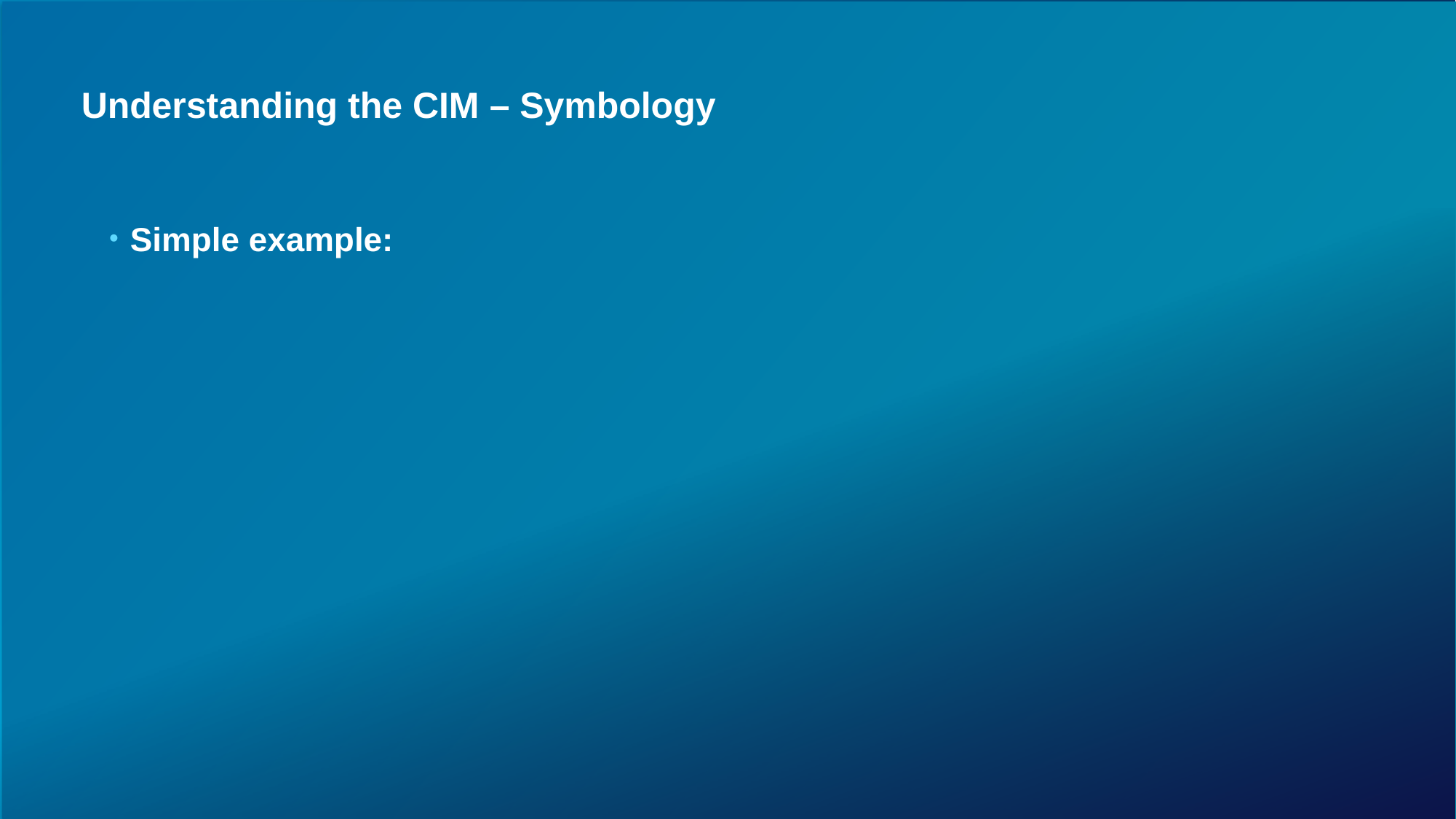

# Understanding the CIM – Symbology

Simple example: